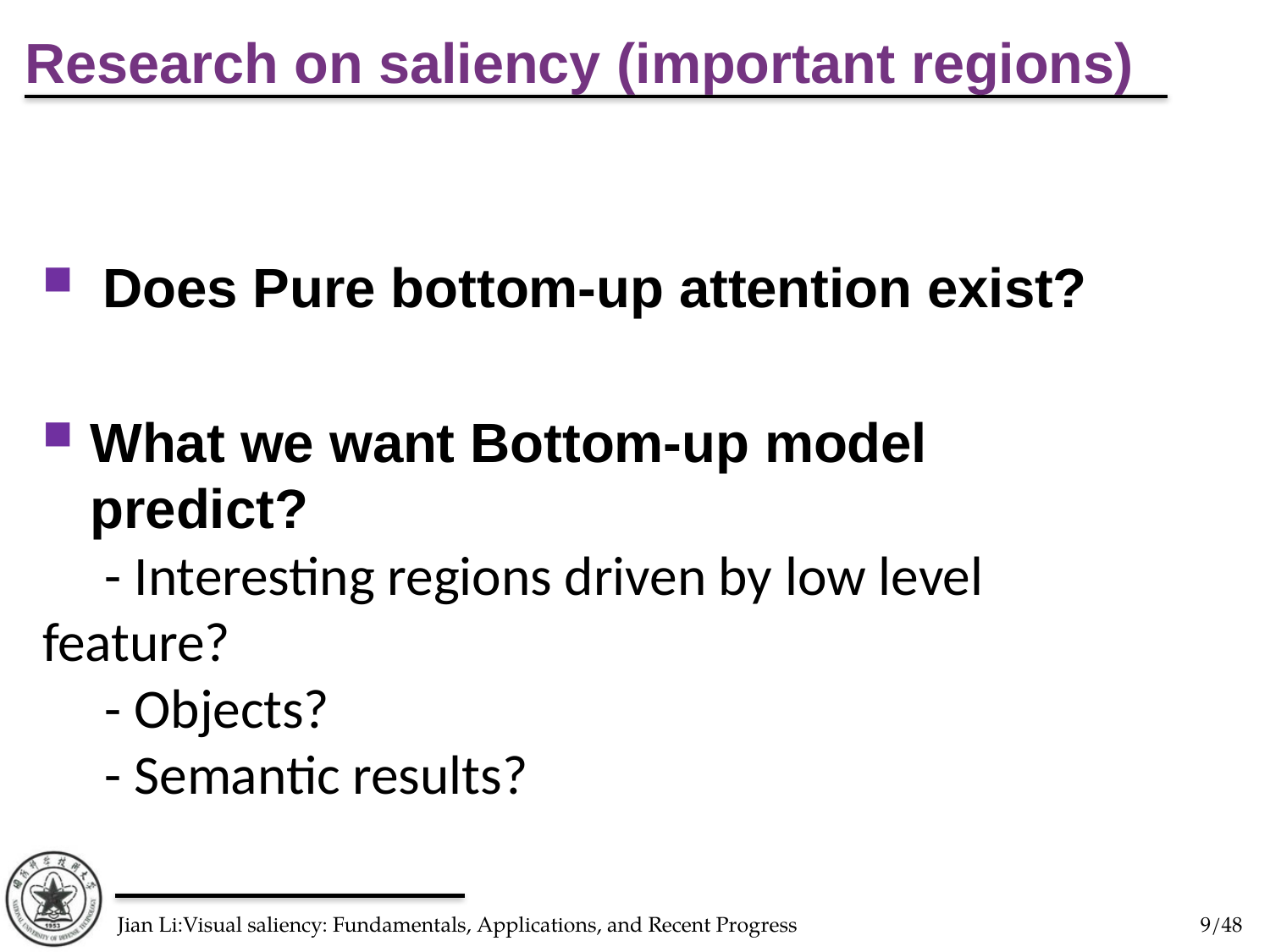

# Research on saliency (important regions)

 Does Pure bottom-up attention exist?

What we want Bottom-up model predict?
     - Interesting regions driven by low level feature?
     - Objects?
     - Semantic results?

Jian Li:Visual saliency: Fundamentals, Applications, and Recent Progress

9/48